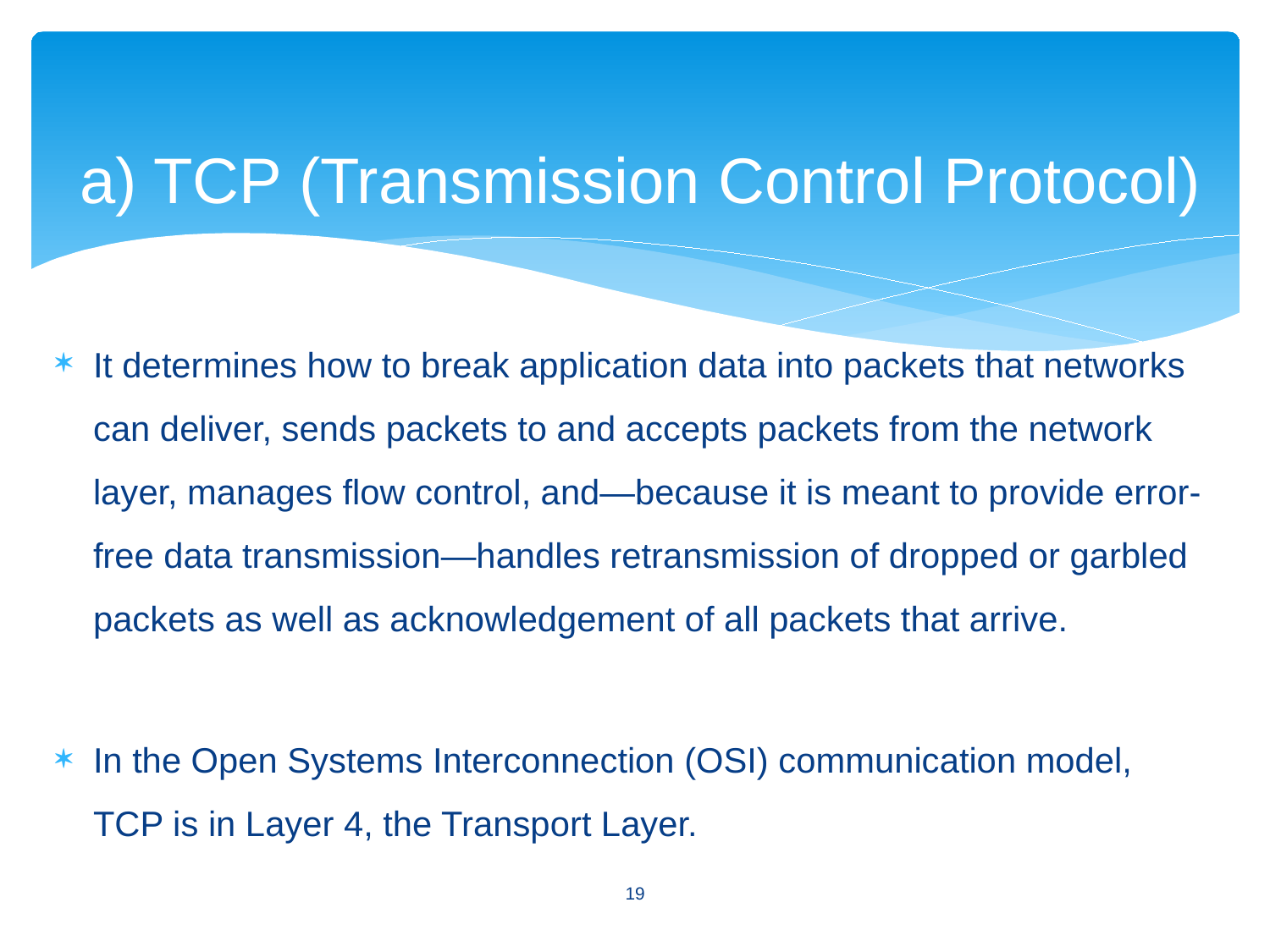

# a) TCP (Transmission Control Protocol)
It determines how to break application data into packets that networks can deliver, sends packets to and accepts packets from the network layer, manages flow control, and—because it is meant to provide error-free data transmission—handles retransmission of dropped or garbled packets as well as acknowledgement of all packets that arrive.

In the Open Systems Interconnection (OSI) communication model, TCP is in Layer 4, the Transport Layer.
19